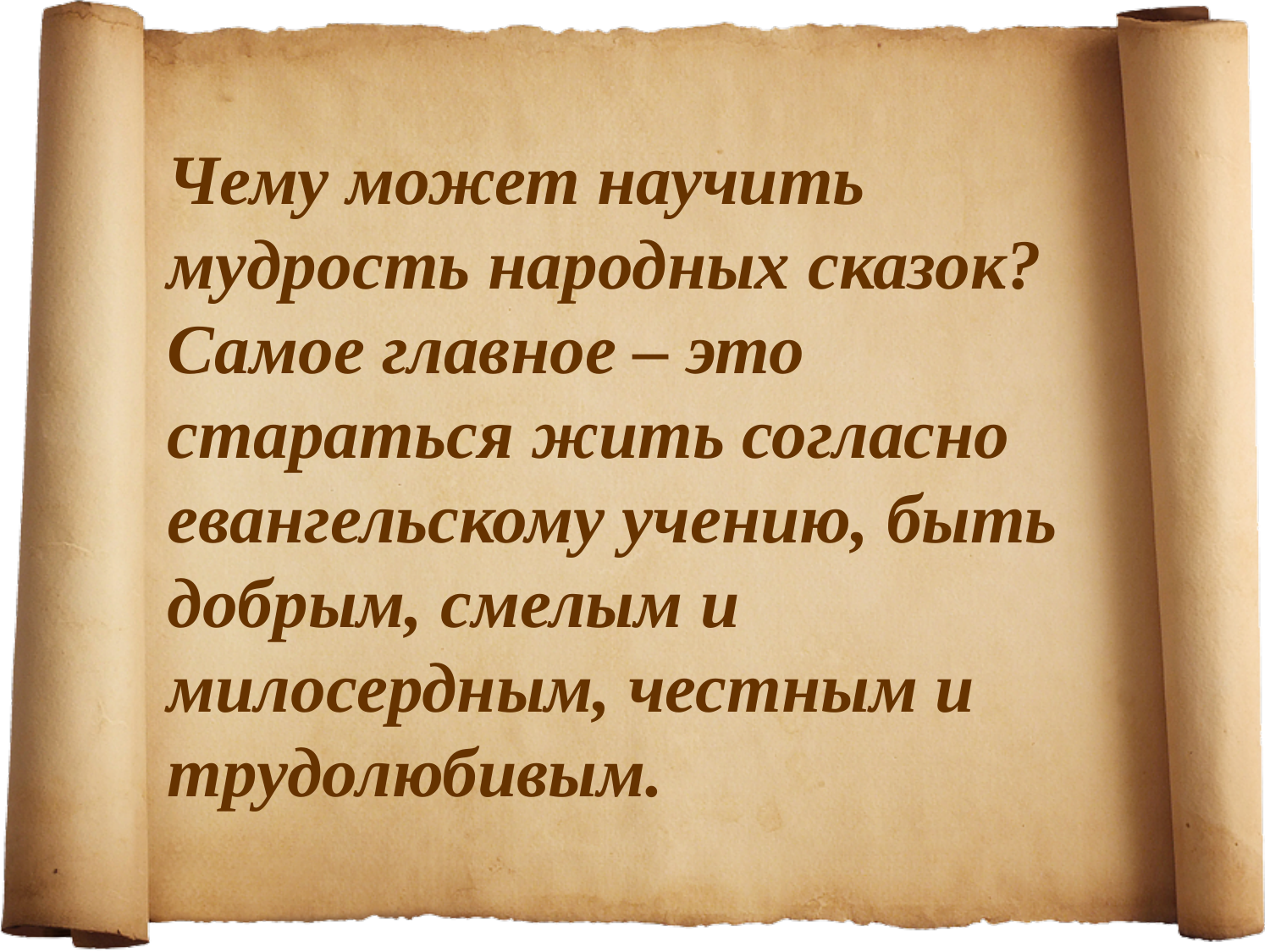

# Чему может научить мудрость народных сказок? Самое главное – это стараться жить согласно евангельскому учению, быть добрым, смелым и милосердным, честным и трудолюбивым.